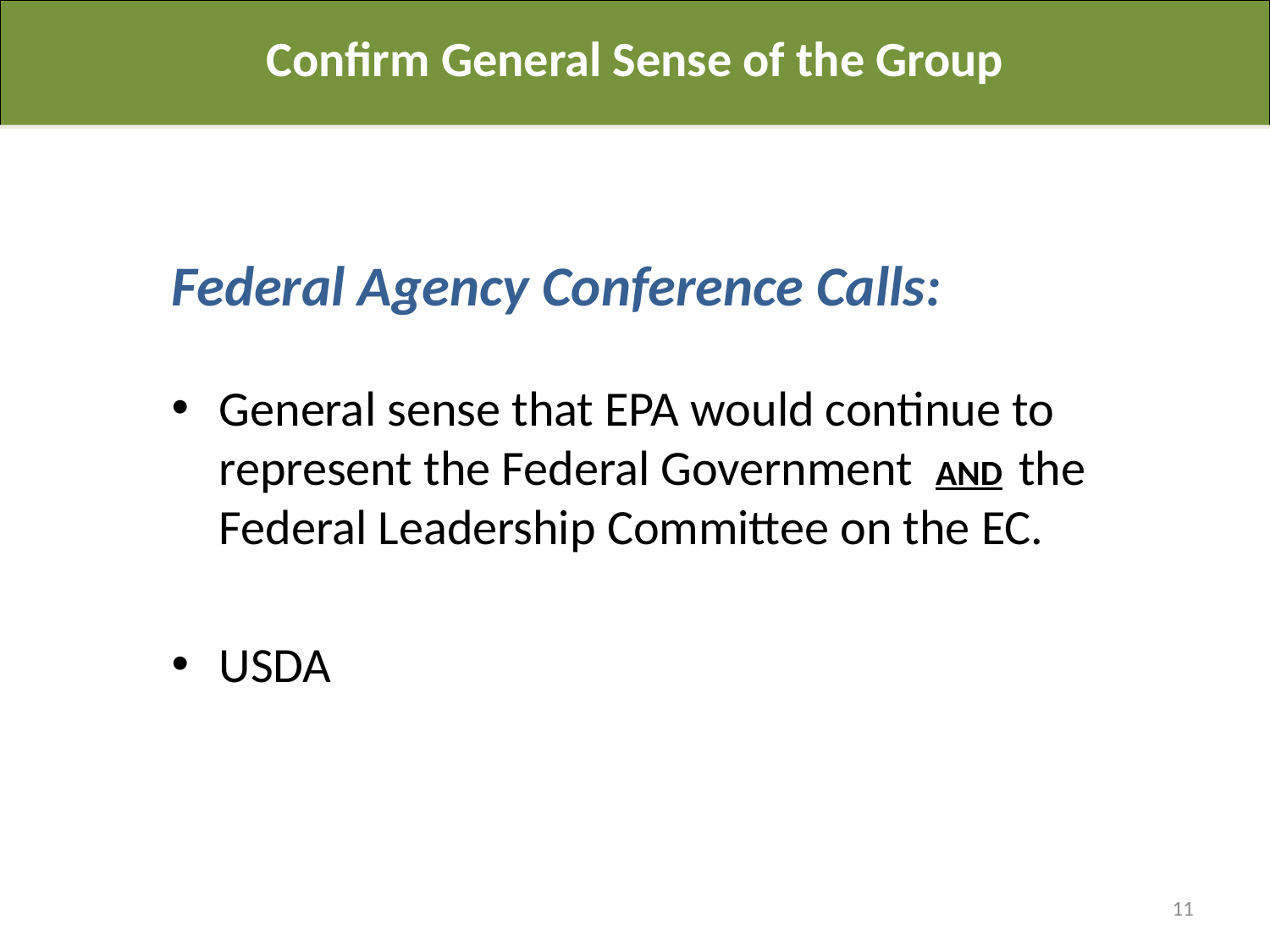

Confirm General Sense of the Group
Federal Agency Conference Calls:

General sense that EPA would continue to represent the Federal Government  AND  the Federal Leadership Committee on the EC.

USDA

11